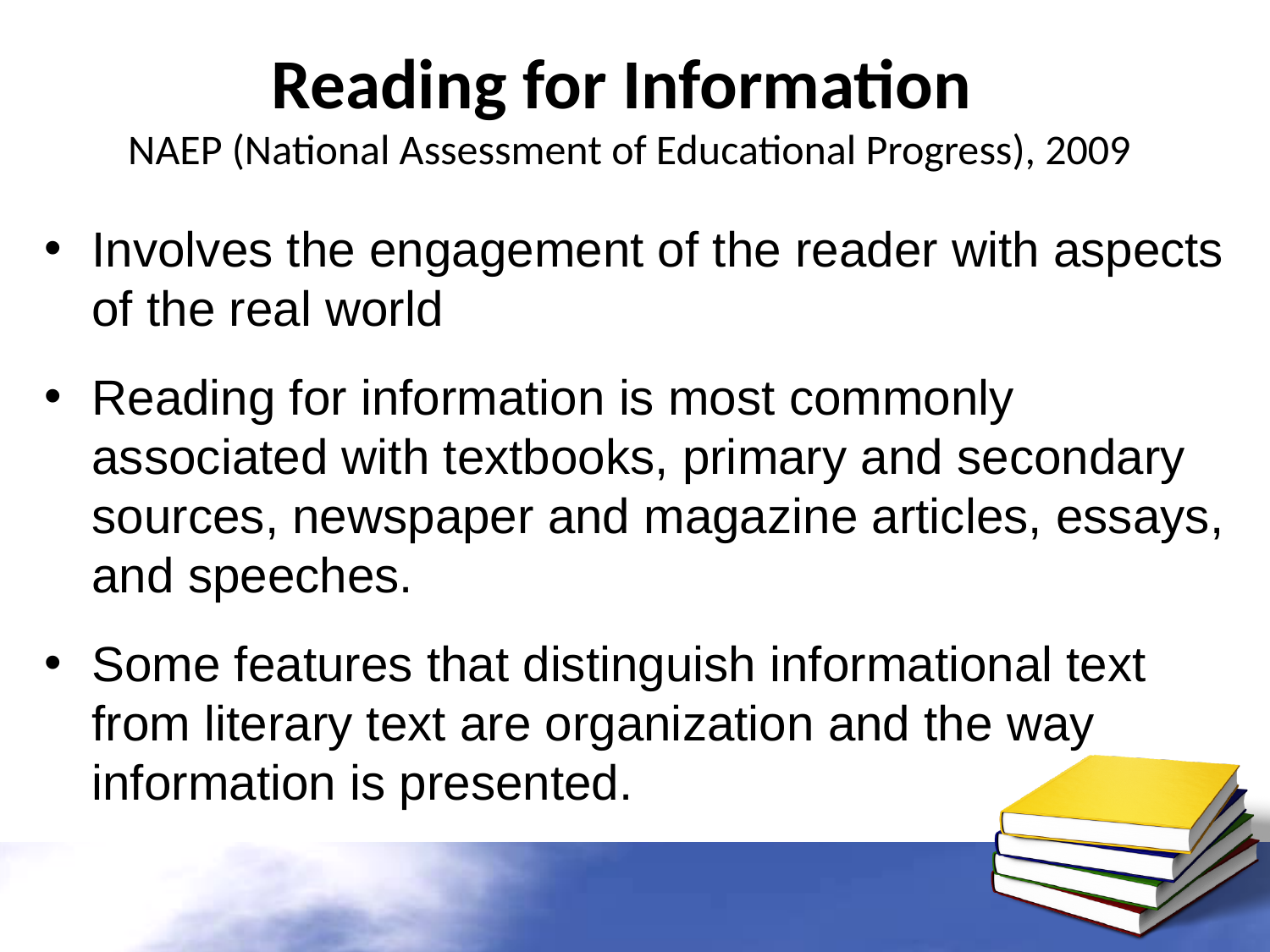

Reading for Information
NAEP (National Assessment of Educational Progress), 2009
Involves the engagement of the reader with aspects of the real world

Reading for information is most commonly associated with textbooks, primary and secondary sources, newspaper and magazine articles, essays, and speeches.

Some features that distinguish informational text from literary text are organization and the way information is presented.